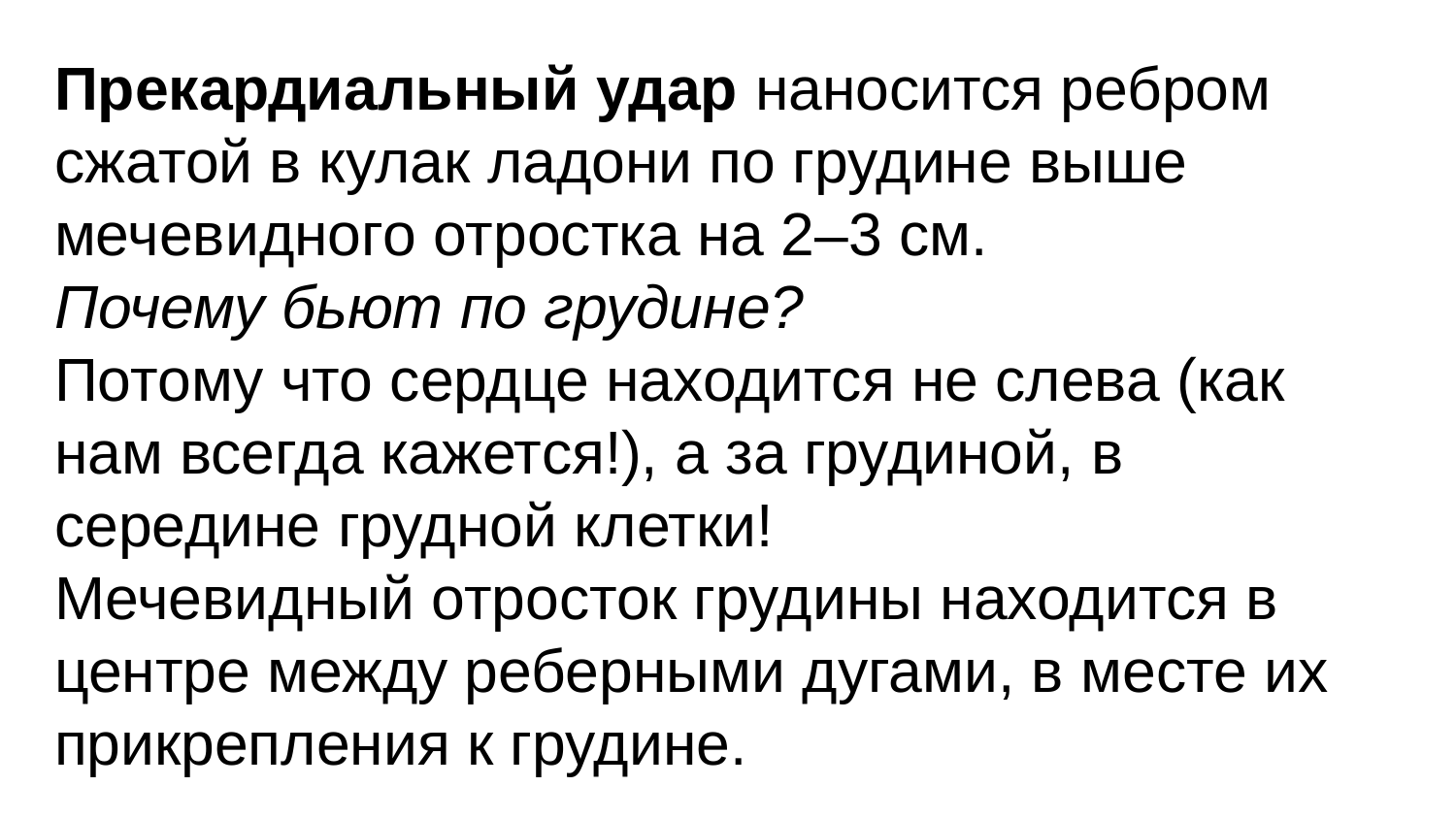

Прекардиальный удар наносится ребром сжатой в кулак ладони по грудине выше мечевидного отростка на 2–3 см.
Почему бьют по грудине?
Потому что сердце находится не слева (как нам всегда кажется!), а за грудиной, в середине грудной клетки!
Мечевидный отросток грудины находится в центре между реберными дугами, в месте их прикрепления к грудине.